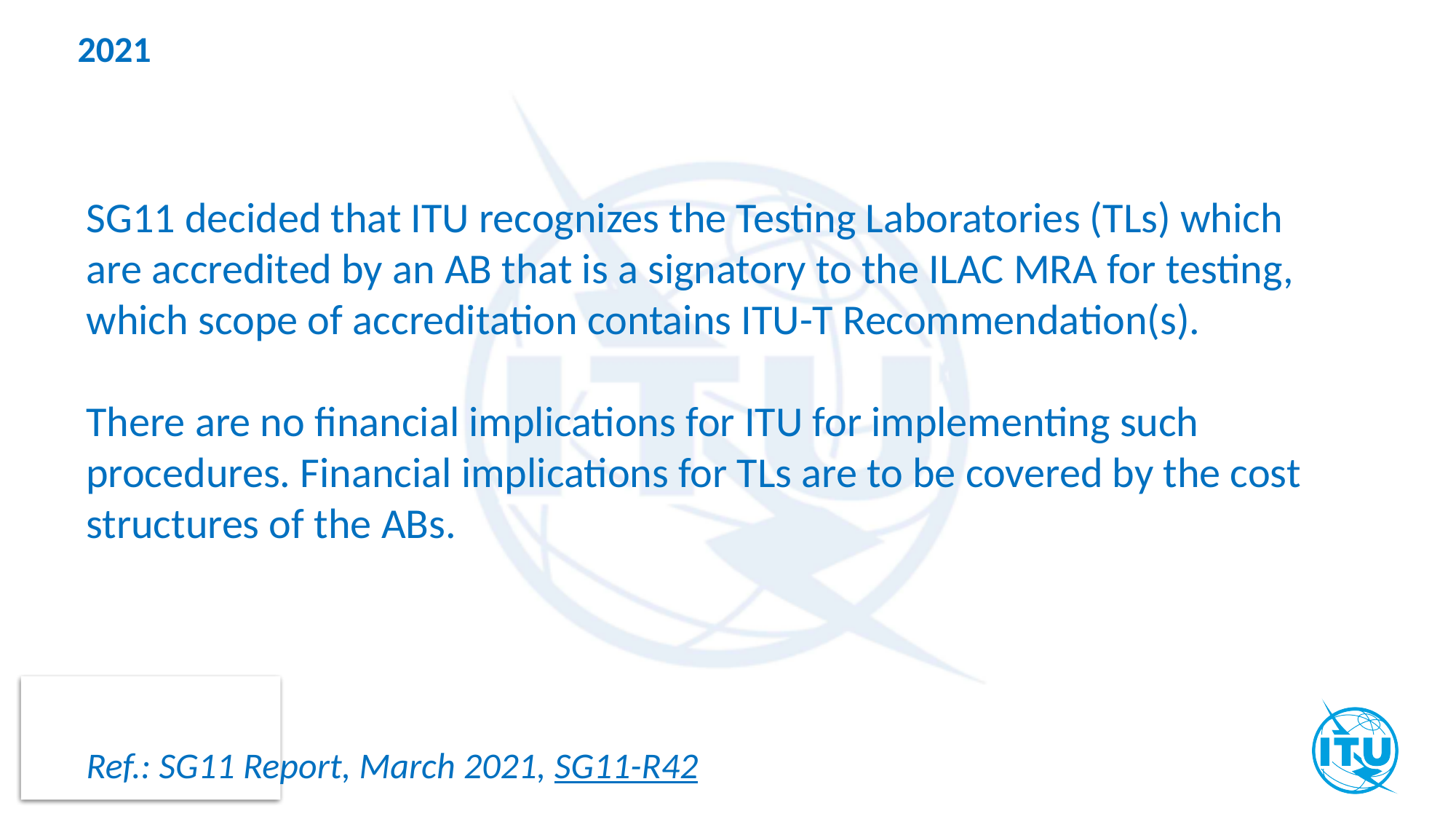

2021
SG11 decided that ITU recognizes the Testing Laboratories (TLs) which are accredited by an AB that is a signatory to the ILAC MRA for testing, which scope of accreditation contains ITU-T Recommendation(s).

There are no financial implications for ITU for implementing such procedures. Financial implications for TLs are to be covered by the cost structures of the ABs.
Ref.: SG11 Report, March 2021, SG11-R42